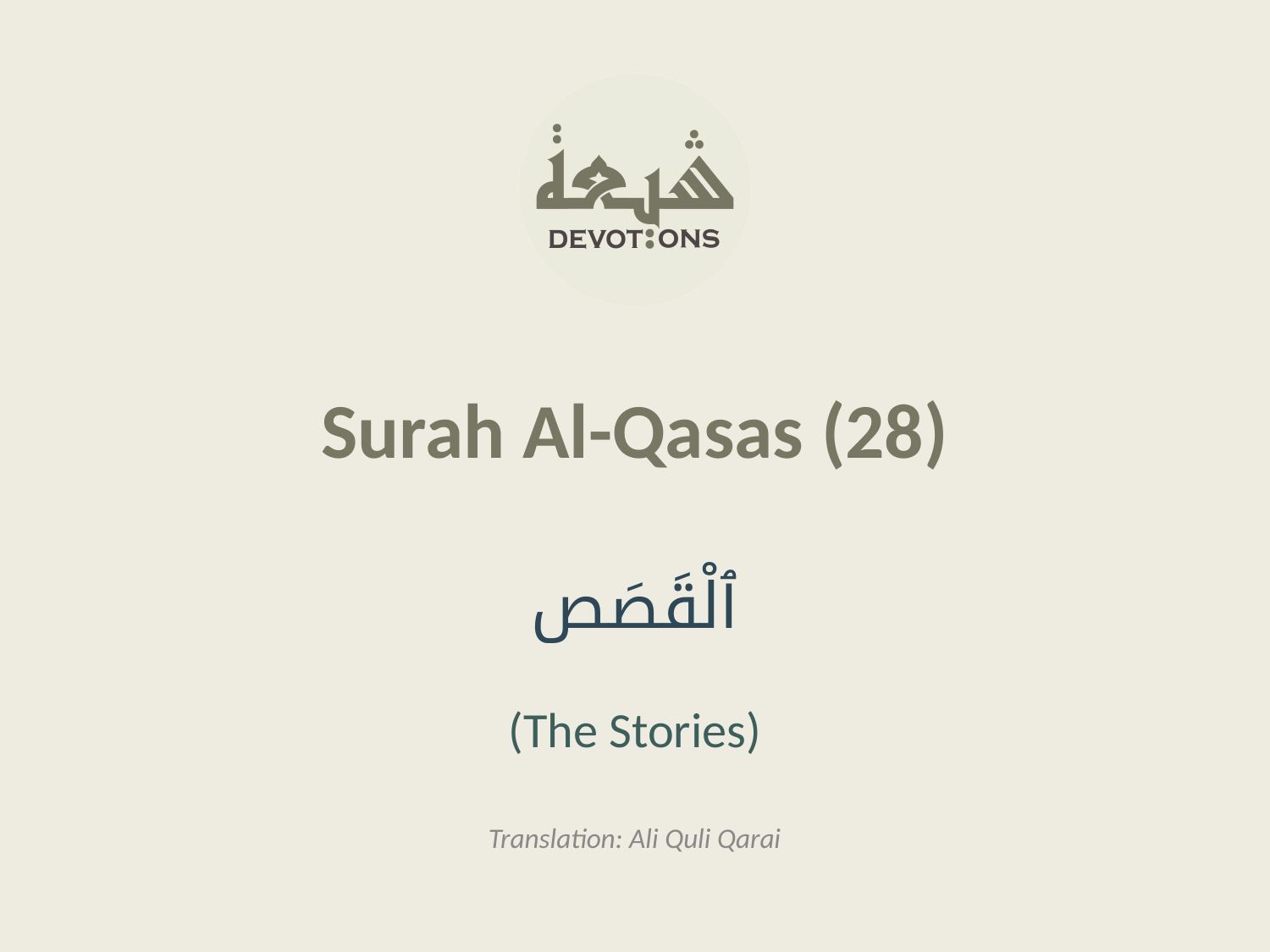

Surah Al-Qasas (28)
ٱلْقَصَص
(The Stories)
Translation: Ali Quli Qarai